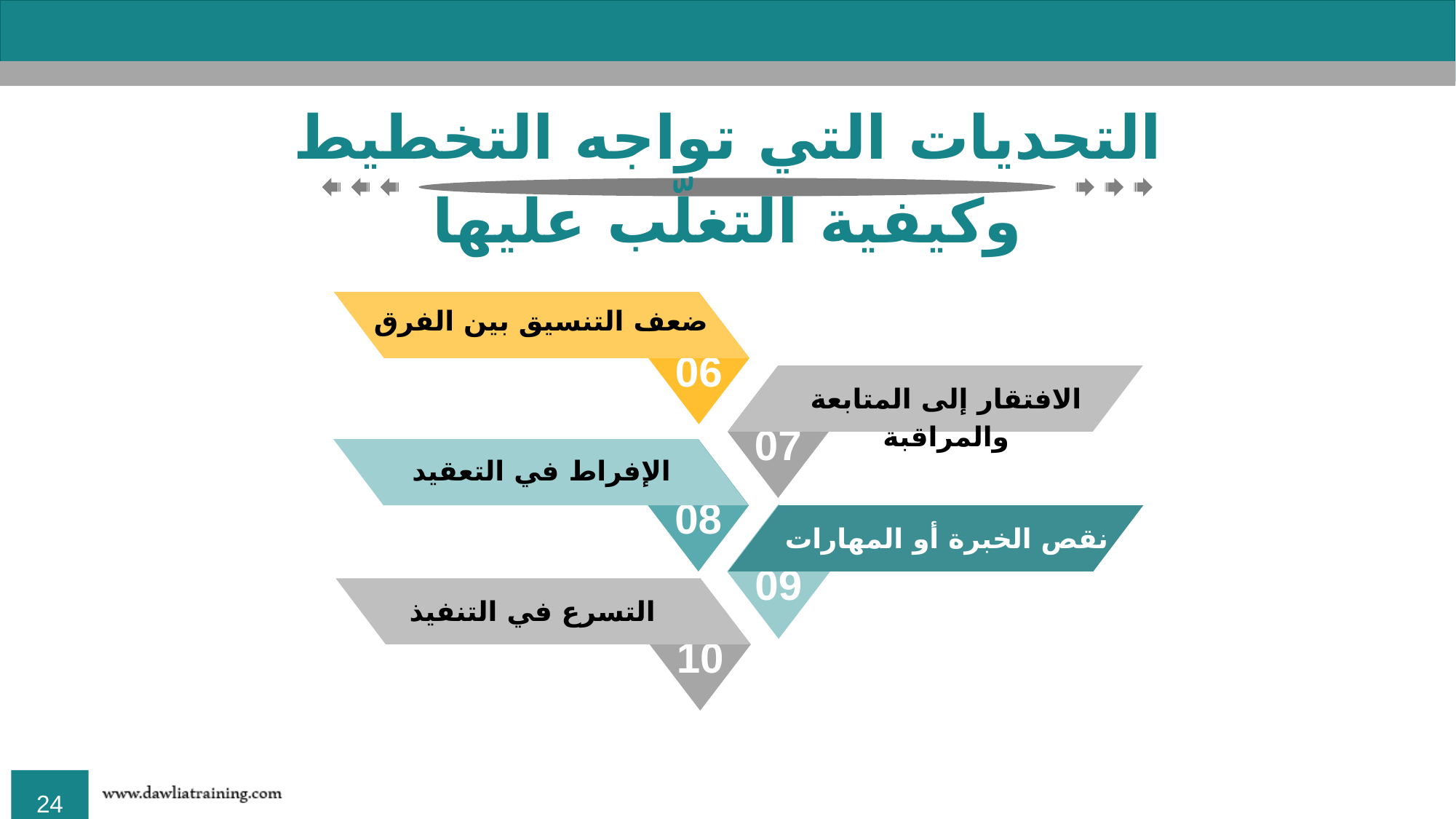

التحديات التي تواجه التخطيط وكيفية التغلّب عليها

06
ضعف التنسيق بين الفرق

07
الافتقار إلى المتابعة والمراقبة

08
الإفراط في التعقيد

09
نقص الخبرة أو المهارات

10
التسرع في التنفيذ